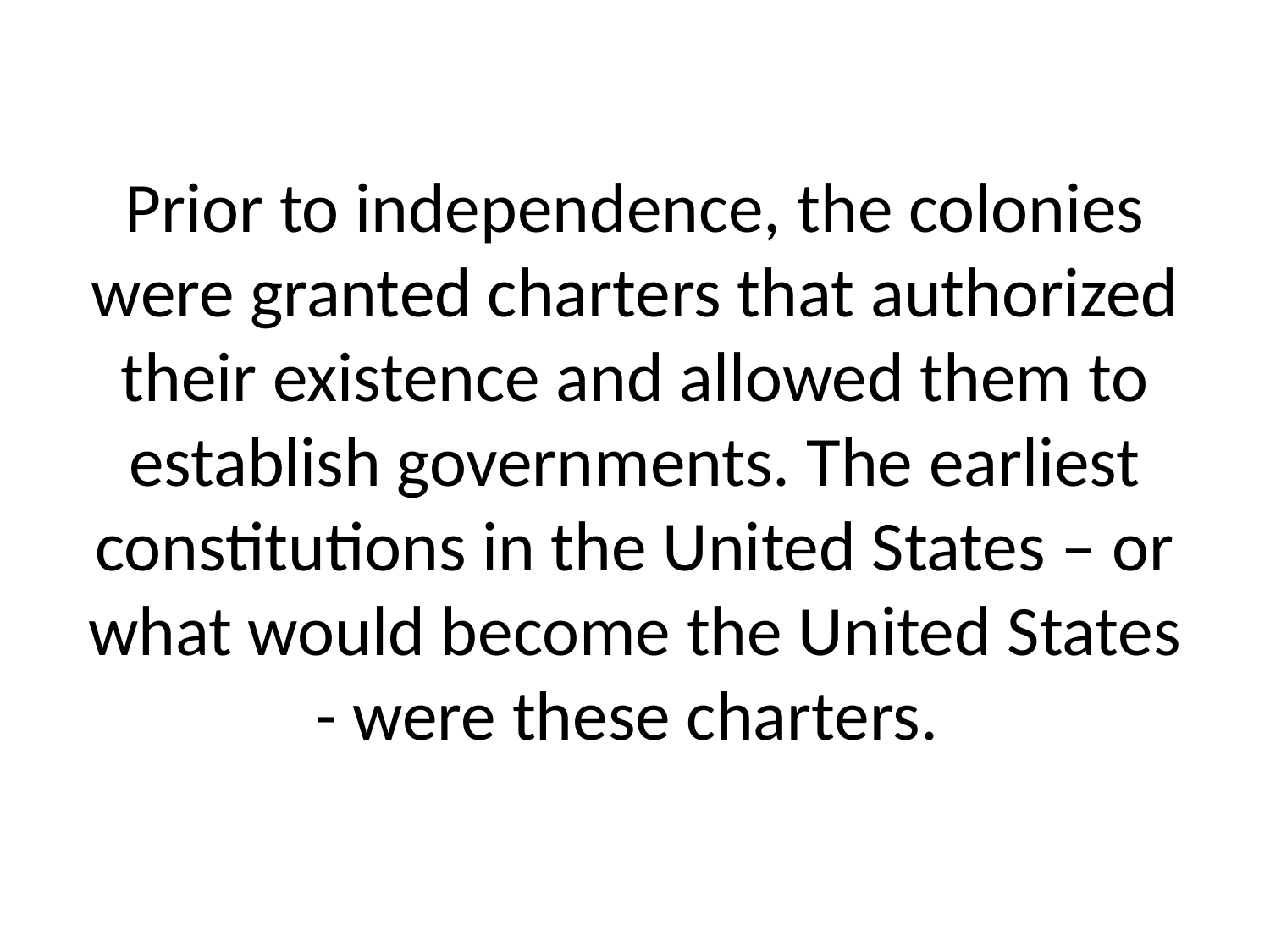

# Prior to independence, the colonies were granted charters that authorized their existence and allowed them to establish governments. The earliest constitutions in the United States – or what would become the United States - were these charters.